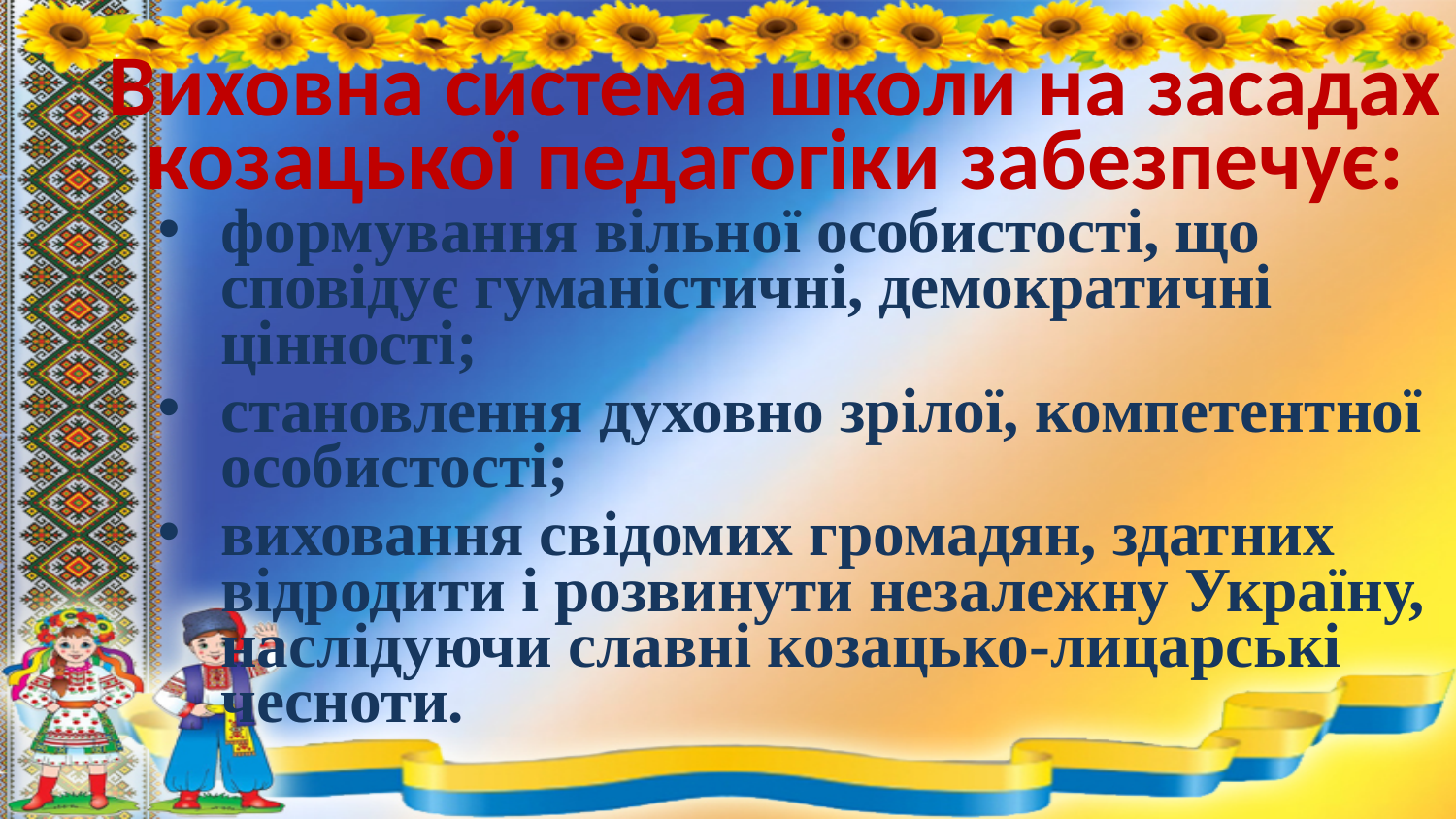

# Виховна система школи на засадах козацької педагогіки забезпечує:
формування вільної особистості, що сповідує гуманістичні, демократичні цінності;
становлення духовно зрілої, компетентної особистості;
виховання свідомих громадян, здатних відродити і розвинути незалежну Україну, наслідуючи славні козацько-лицарські чесноти.